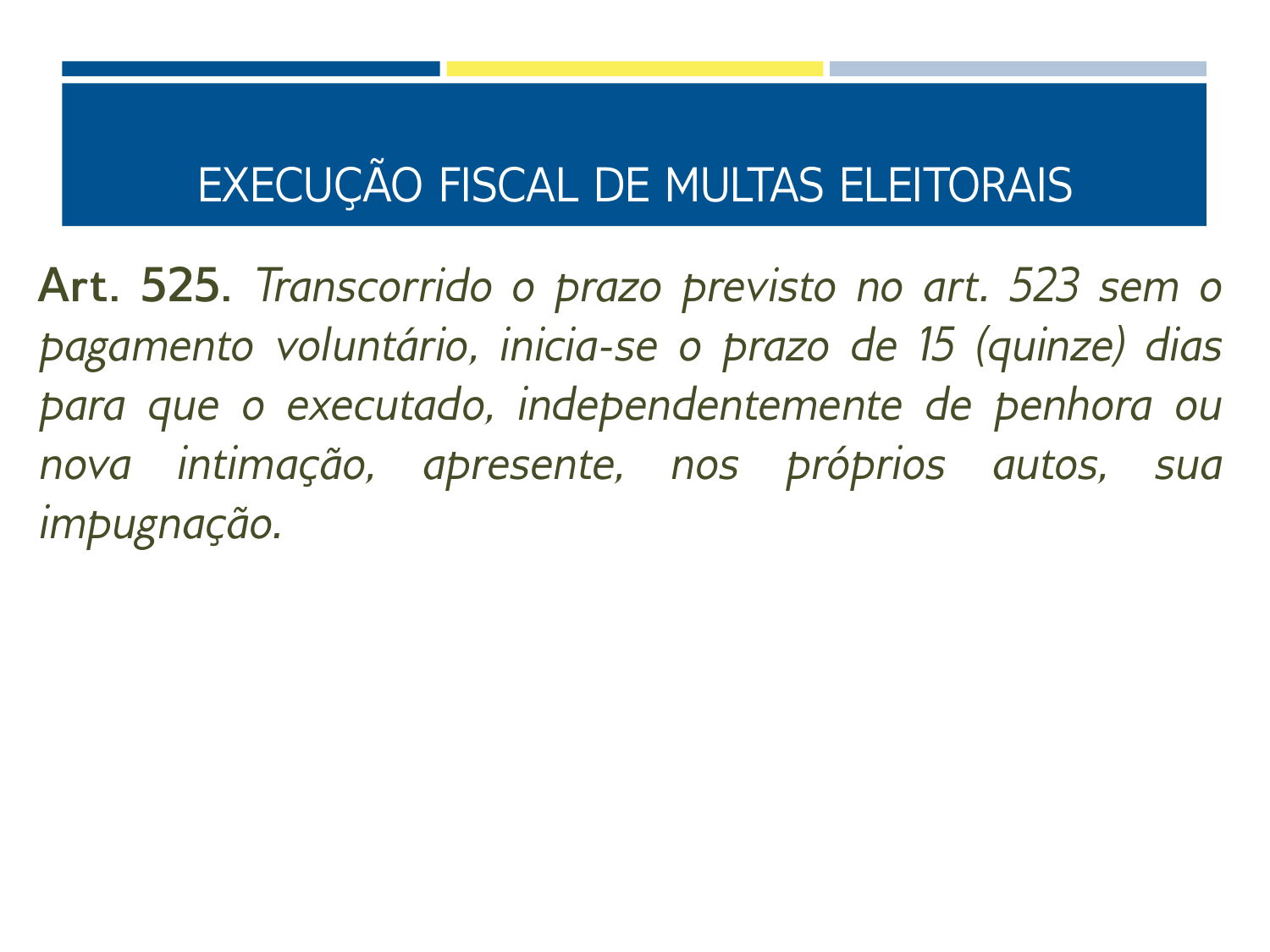

# EXECUÇÃO FISCAL DE MULTAS ELEITORAIS
Art. 525. Transcorrido o prazo previsto no art. 523 sem o pagamento voluntário, inicia-se o prazo de 15 (quinze) dias para que o executado, independentemente de penhora ou nova intimação, apresente, nos próprios autos, sua impugnação.